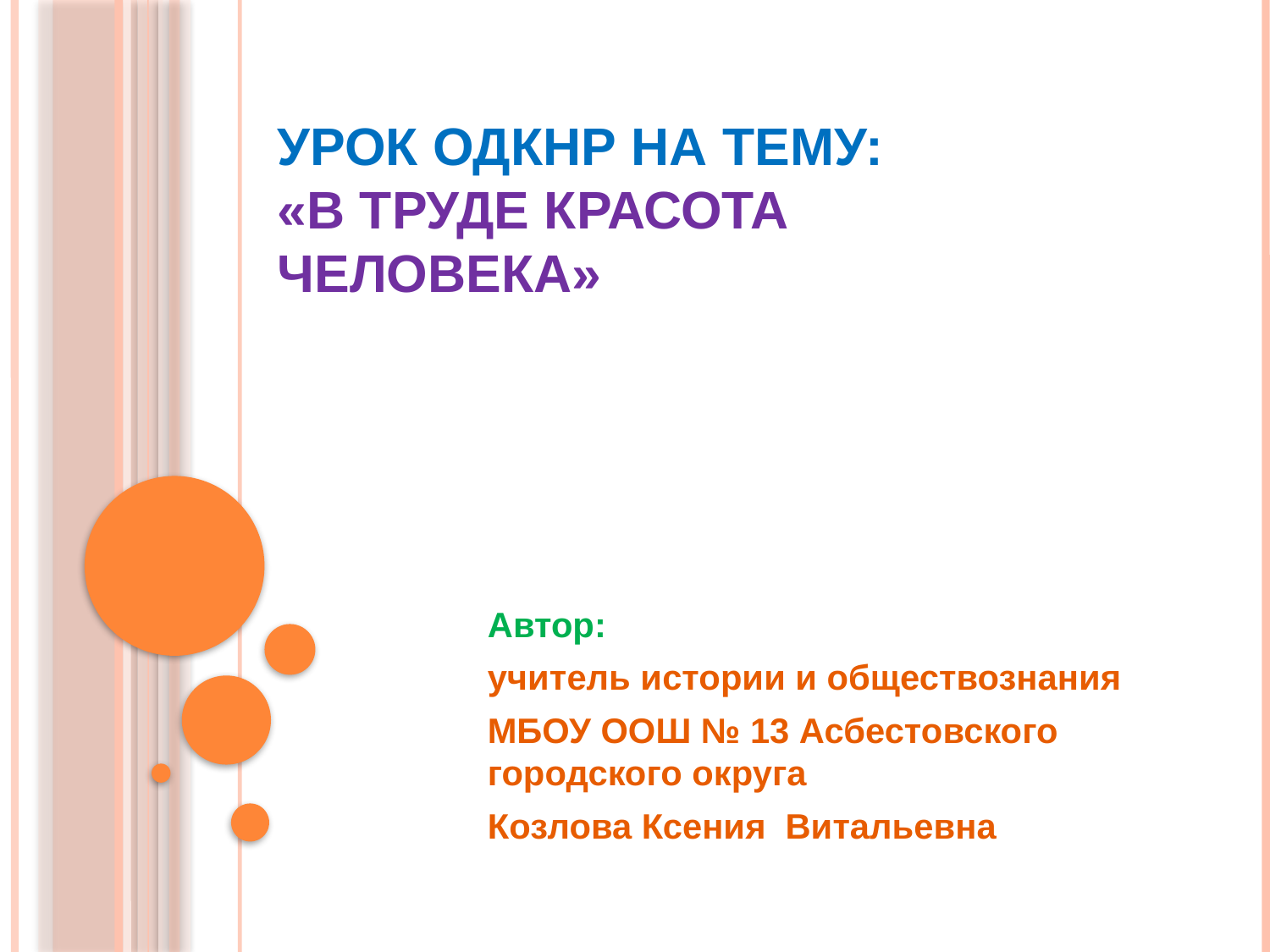

# Урок ОДКНР на тему: «В труде красота человека»
Автор:
учитель истории и обществознания
МБОУ ООШ № 13 Асбестовского городского округа
Козлова Ксения  Витальевна